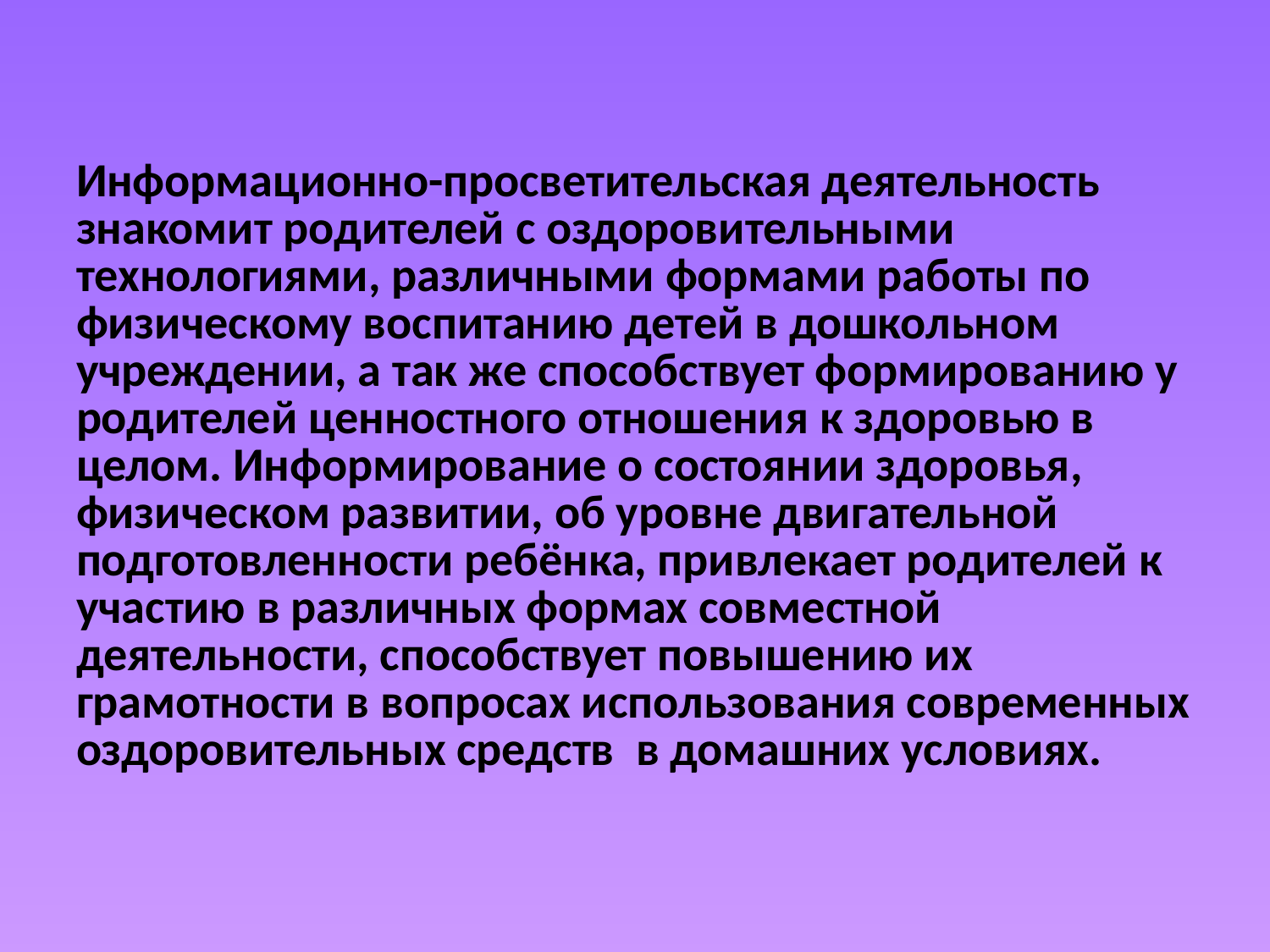

# Информационно-просветительская деятельность знакомит родителей с оздоровительными технологиями, различными формами работы по физическому воспитанию детей в дошкольном учреждении, а так же способствует формированию у родителей ценностного отношения к здоровью в целом. Информирование о состоянии здоровья, физическом развитии, об уровне двигательной подготовленности ребёнка, привлекает родителей к участию в различных формах совместной деятельности, способствует повышению их грамотности в вопросах использования современных оздоровительных средств  в домашних условиях.